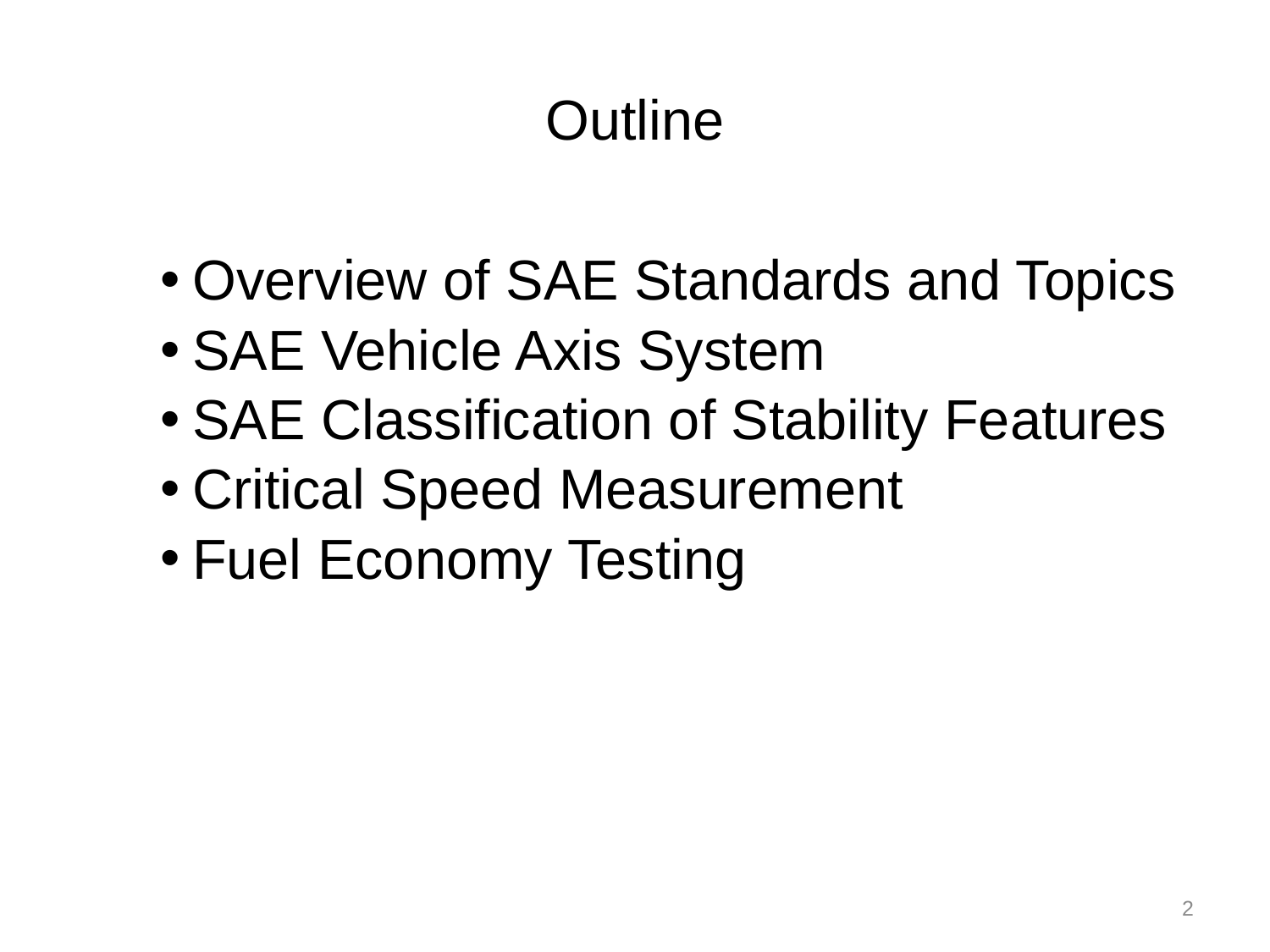

Outline
Overview of SAE Standards and Topics
SAE Vehicle Axis System
SAE Classification of Stability Features
Critical Speed Measurement
Fuel Economy Testing

2